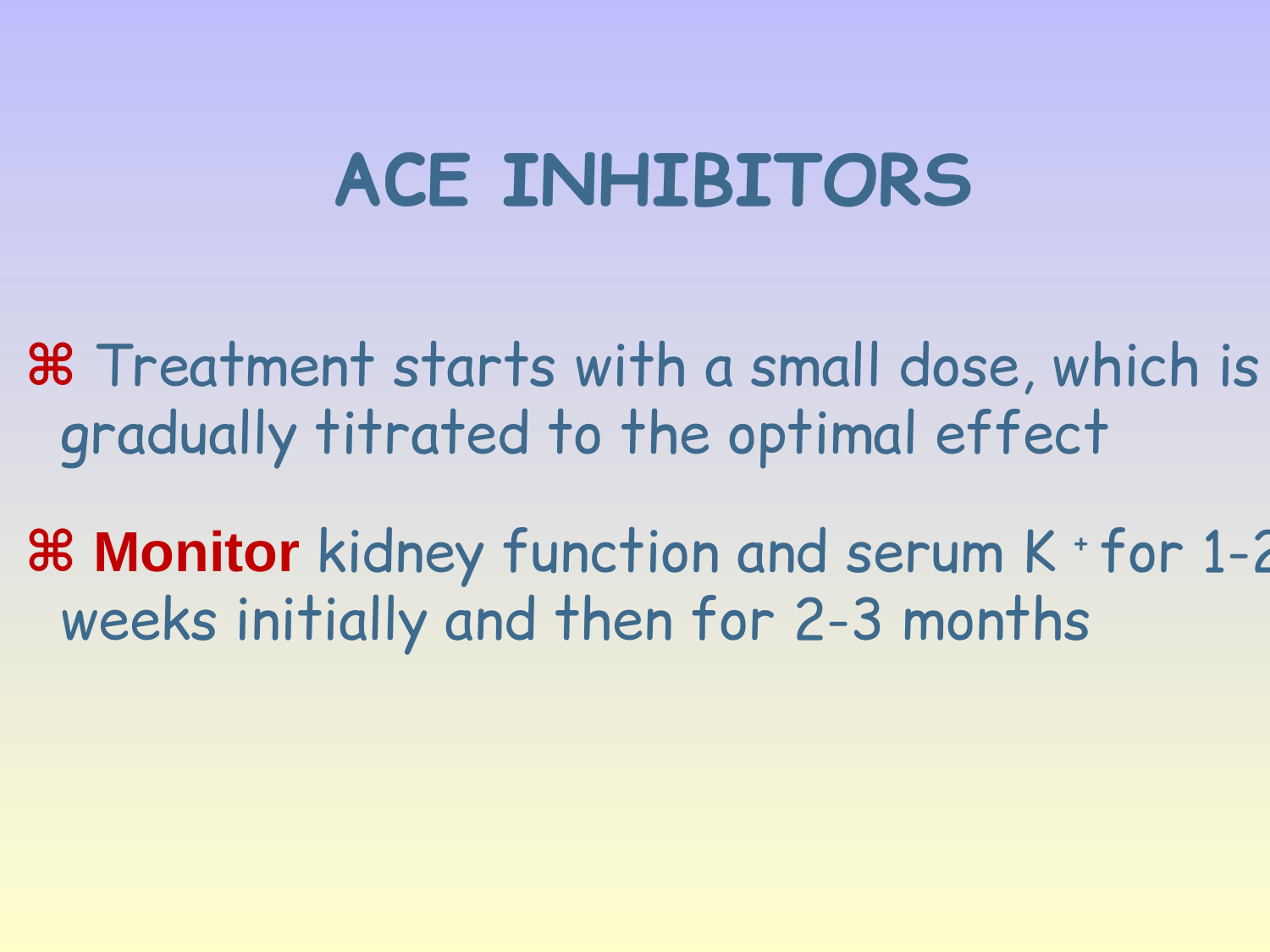

ACE INHIBITORS

 ⌘ Treatment starts with a small dose, which is gradually titrated to the optimal effect

 ⌘ Monitor kidney function and serum K + for 1-2 weeks initially and then for 2-3 months

#